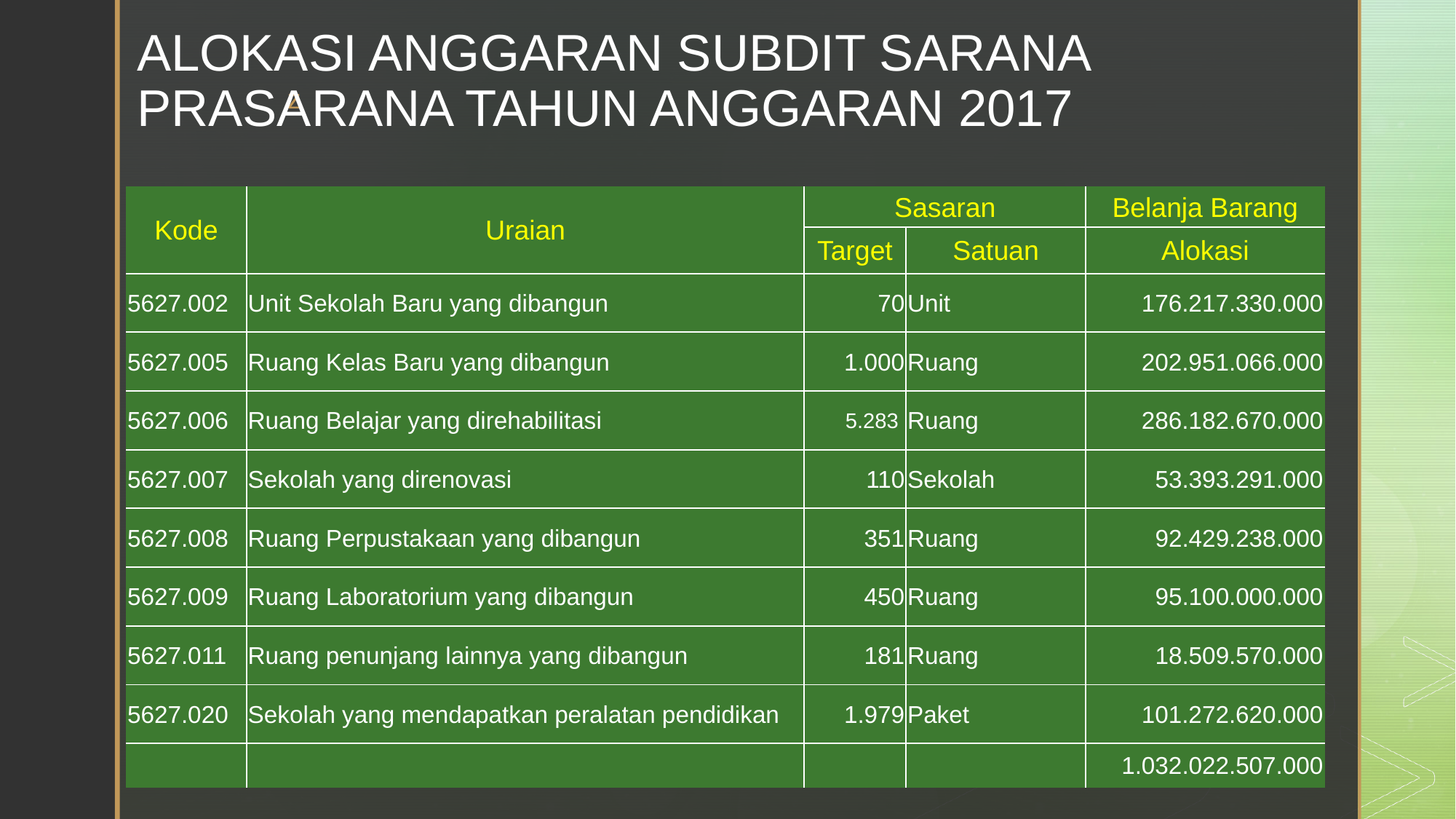

# ALOKASI ANGGARAN SUBDIT SARANA PRASARANA TAHUN ANGGARAN 2017
| Kode | Uraian | Sasaran |  | Belanja Barang |
| --- | --- | --- | --- | --- |
|  |  | Target | Satuan | Alokasi |
| 5627.002 | Unit Sekolah Baru yang dibangun | 70 | Unit | 176.217.330.000 |
| 5627.005 | Ruang Kelas Baru yang dibangun | 1.000 | Ruang | 202.951.066.000 |
| 5627.006 | Ruang Belajar yang direhabilitasi | 5.283 | Ruang | 286.182.670.000 |
| 5627.007 | Sekolah yang direnovasi | 110 | Sekolah | 53.393.291.000 |
| 5627.008 | Ruang Perpustakaan yang dibangun | 351 | Ruang | 92.429.238.000 |
| 5627.009 | Ruang Laboratorium yang dibangun | 450 | Ruang | 95.100.000.000 |
| 5627.011 | Ruang penunjang lainnya yang dibangun | 181 | Ruang | 18.509.570.000 |
| 5627.020 | Sekolah yang mendapatkan peralatan pendidikan | 1.979 | Paket | 101.272.620.000 |
|  |  |  |  | 1.032.022.507.000 |